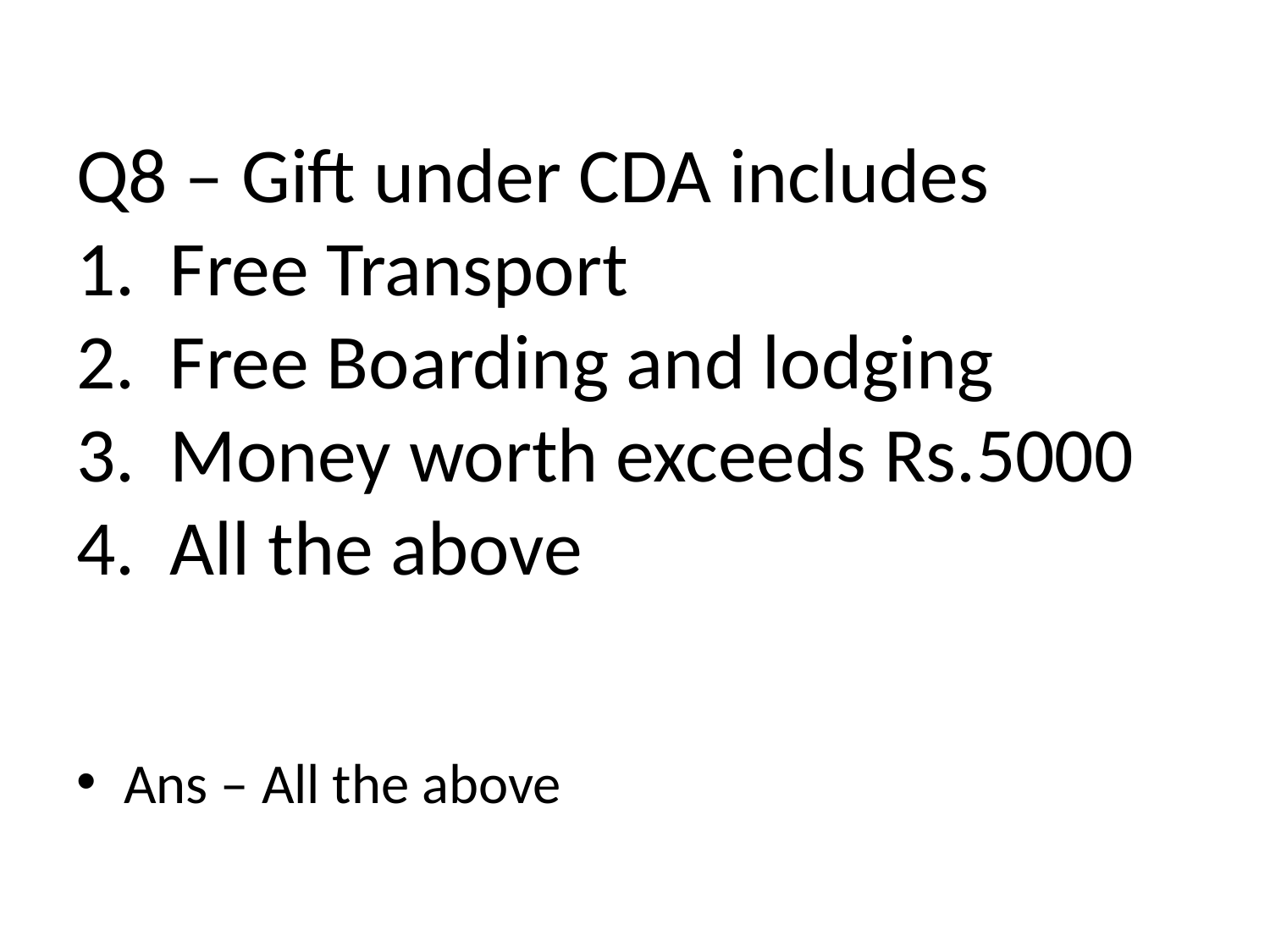

# Q8 – Gift under CDA includes 1.  Free Transport 2.  Free Boarding and lodging 3.  Money worth exceeds Rs.5000 4.  All the above
Ans – All the above